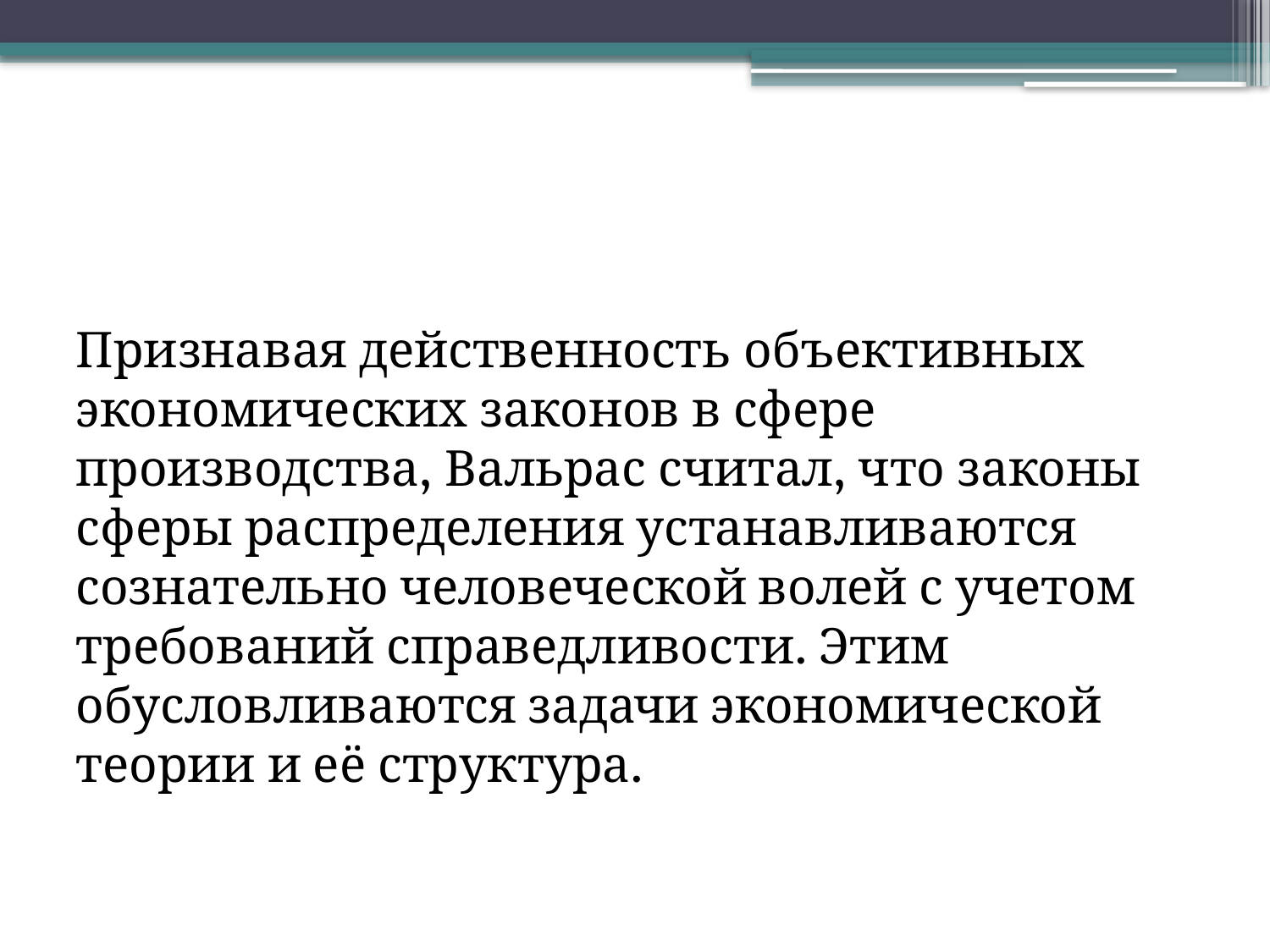

#
Признавая действенность объективных экономических законов в сфере производства, Вальрас считал, что законы сферы распределения устанавливаются сознательно человеческой волей с учетом требований справедливости. Этим обусловливаются задачи экономической теории и её структура.